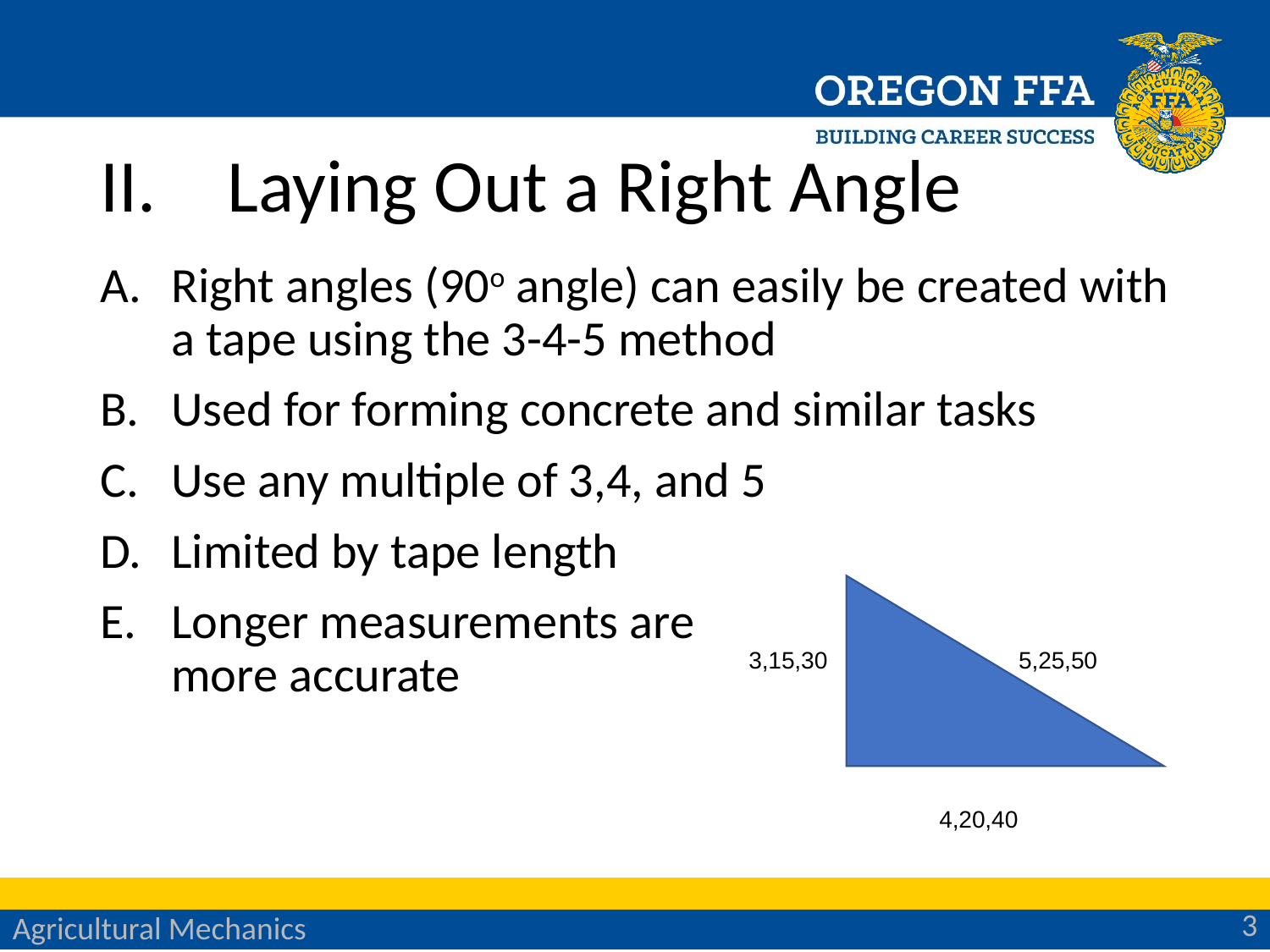

# Laying Out a Right Angle
Right angles (90o angle) can easily be created with a tape using the 3-4-5 method
Used for forming concrete and similar tasks
Use any multiple of 3,4, and 5
Limited by tape length
Longer measurements are
more accurate

3,15,30
5,25,50
4,20,40
3
Agricultural Mechanics